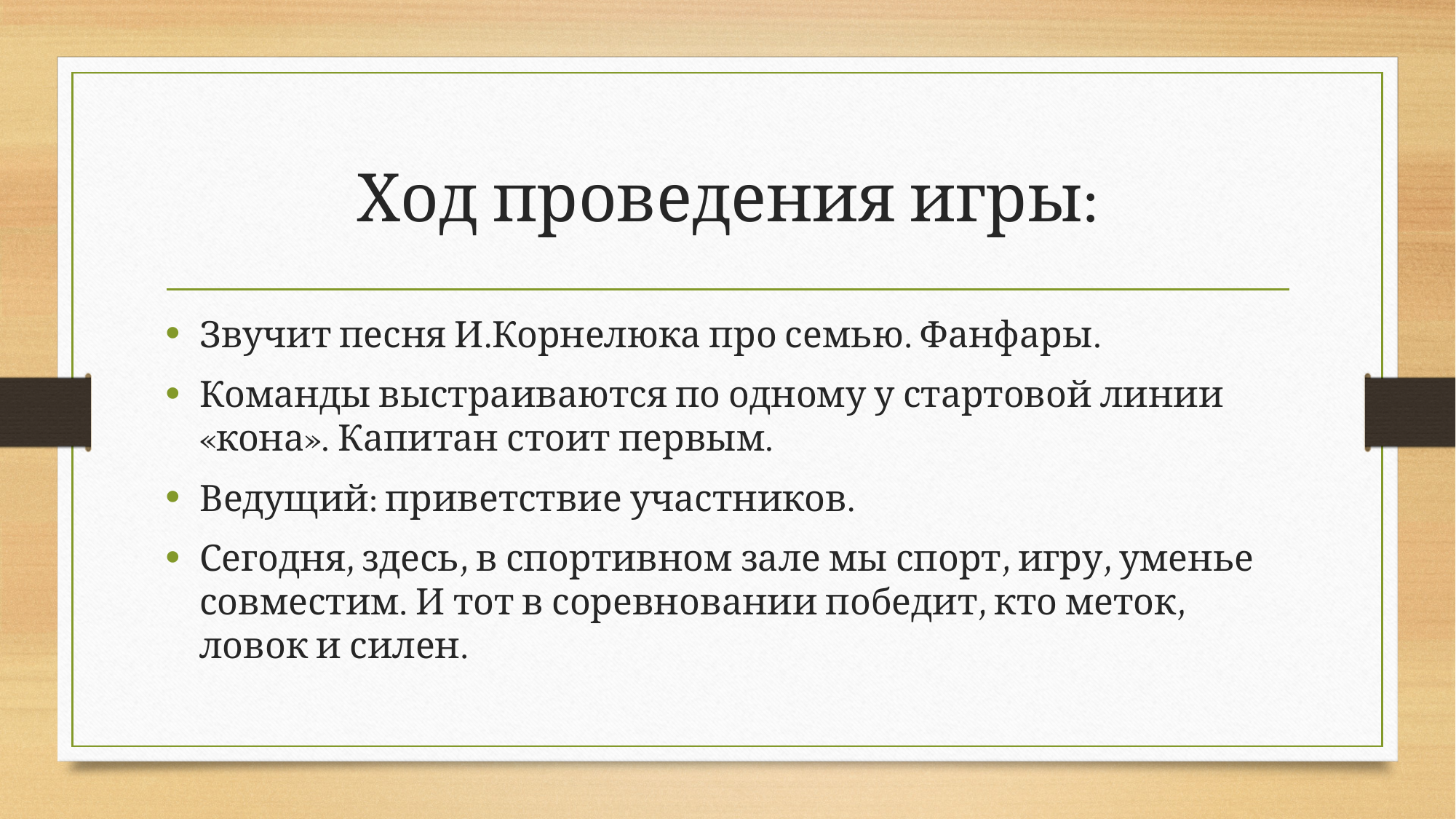

# Ход проведения игры:
Звучит песня И.Корнелюка про семью. Фанфары.
Команды выстраиваются по одному у стартовой линии «кона». Капитан стоит первым.
Ведущий: приветствие участников.
Сегодня, здесь, в спортивном зале мы спорт, игру, уменье совместим. И тот в соревновании победит, кто меток, ловок и силен.